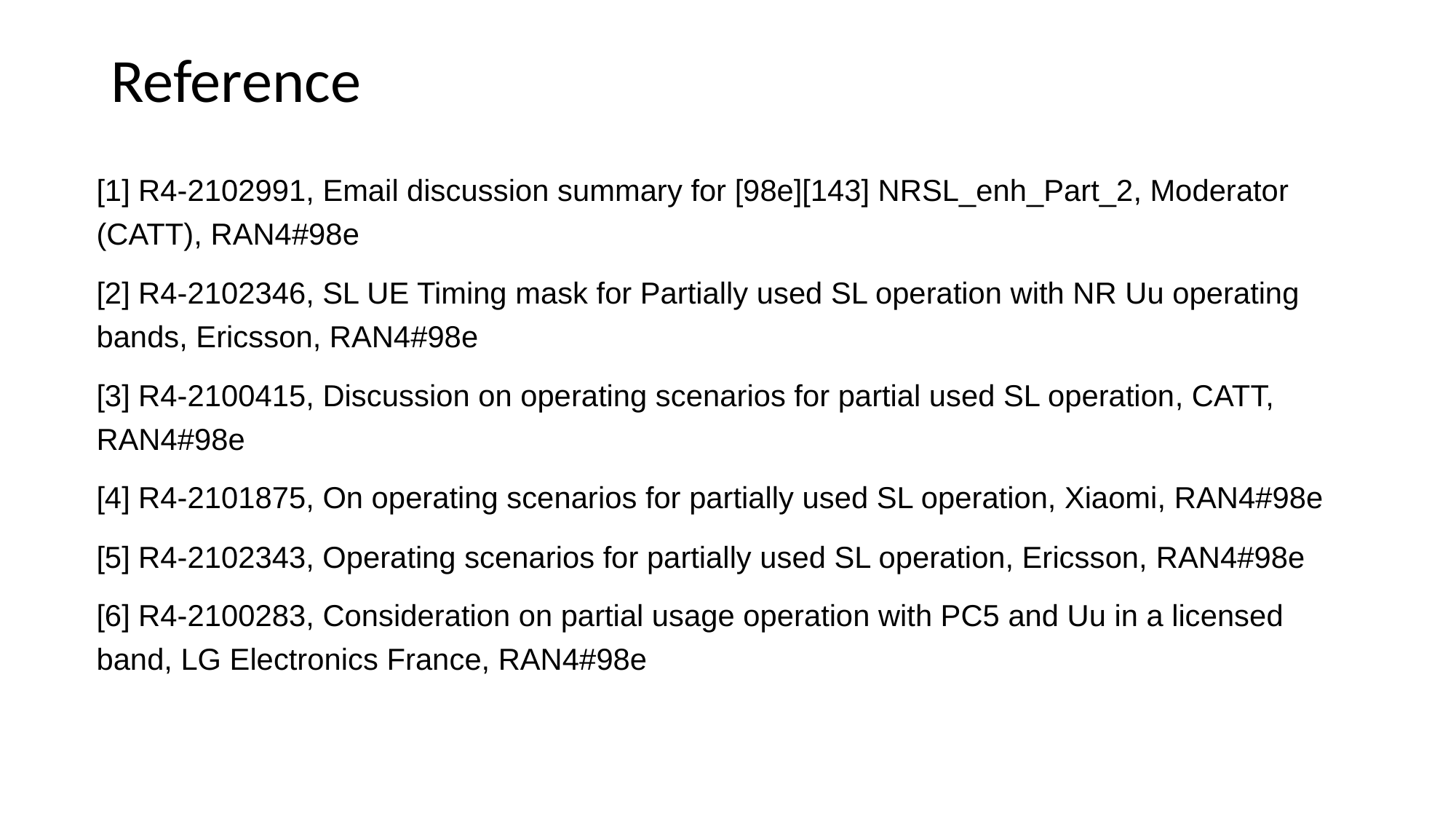

# Reference
[1] R4-2102991, Email discussion summary for [98e][143] NRSL_enh_Part_2, Moderator (CATT), RAN4#98e
[2] R4-2102346, SL UE Timing mask for Partially used SL operation with NR Uu operating bands, Ericsson, RAN4#98e
[3] R4-2100415, Discussion on operating scenarios for partial used SL operation, CATT, RAN4#98e
[4] R4-2101875, On operating scenarios for partially used SL operation, Xiaomi, RAN4#98e
[5] R4-2102343, Operating scenarios for partially used SL operation, Ericsson, RAN4#98e
[6] R4-2100283, Consideration on partial usage operation with PC5 and Uu in a licensed band, LG Electronics France, RAN4#98e